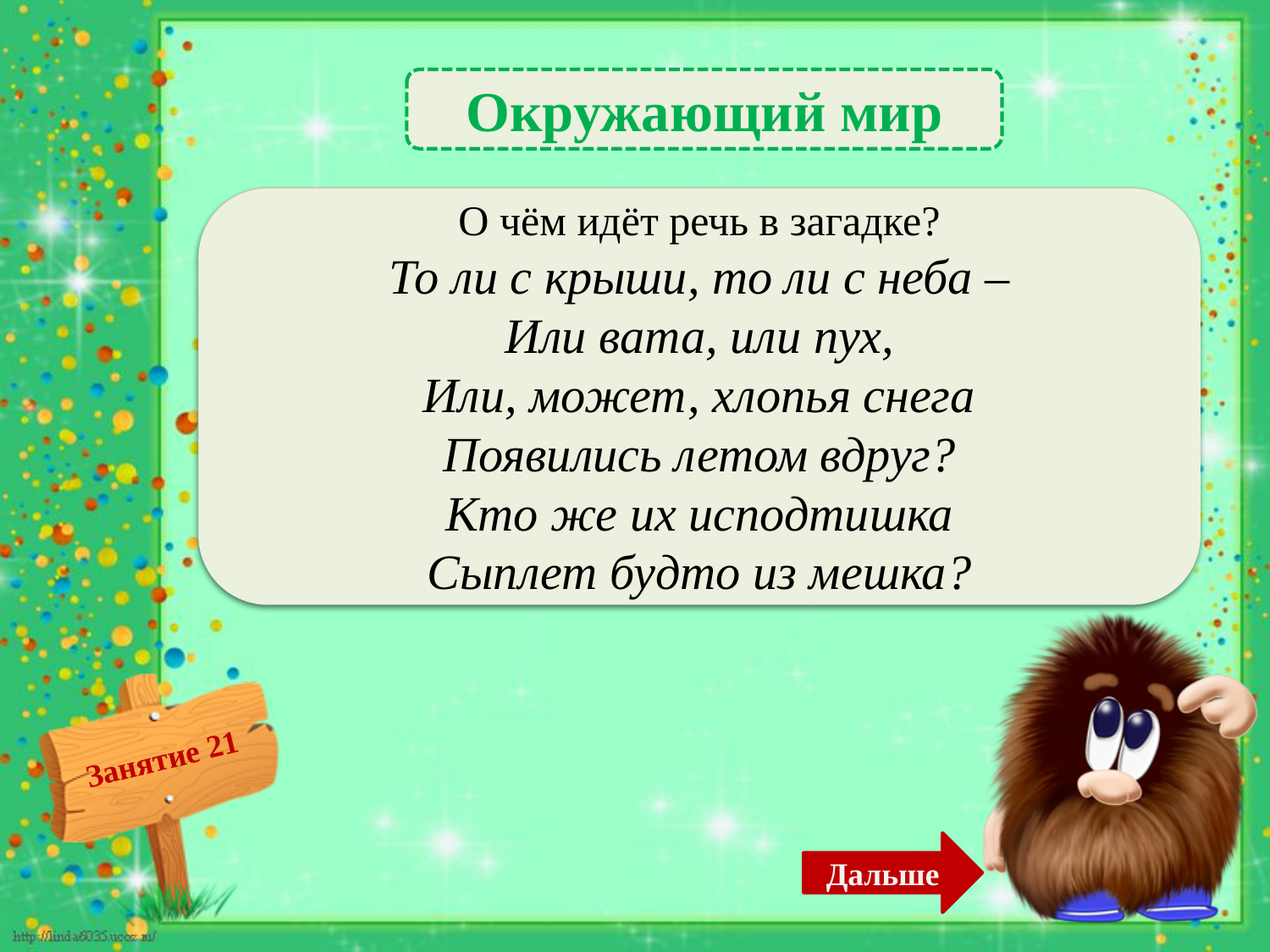

Окружающий мир
О тополином пухе – 2б.
О чём идёт речь в загадке?
То ли с крыши, то ли с неба –
Или вата, или пух,
Или, может, хлопья снега
Появились летом вдруг?
Кто же их исподтишка
Сыплет будто из мешка?

Дальше